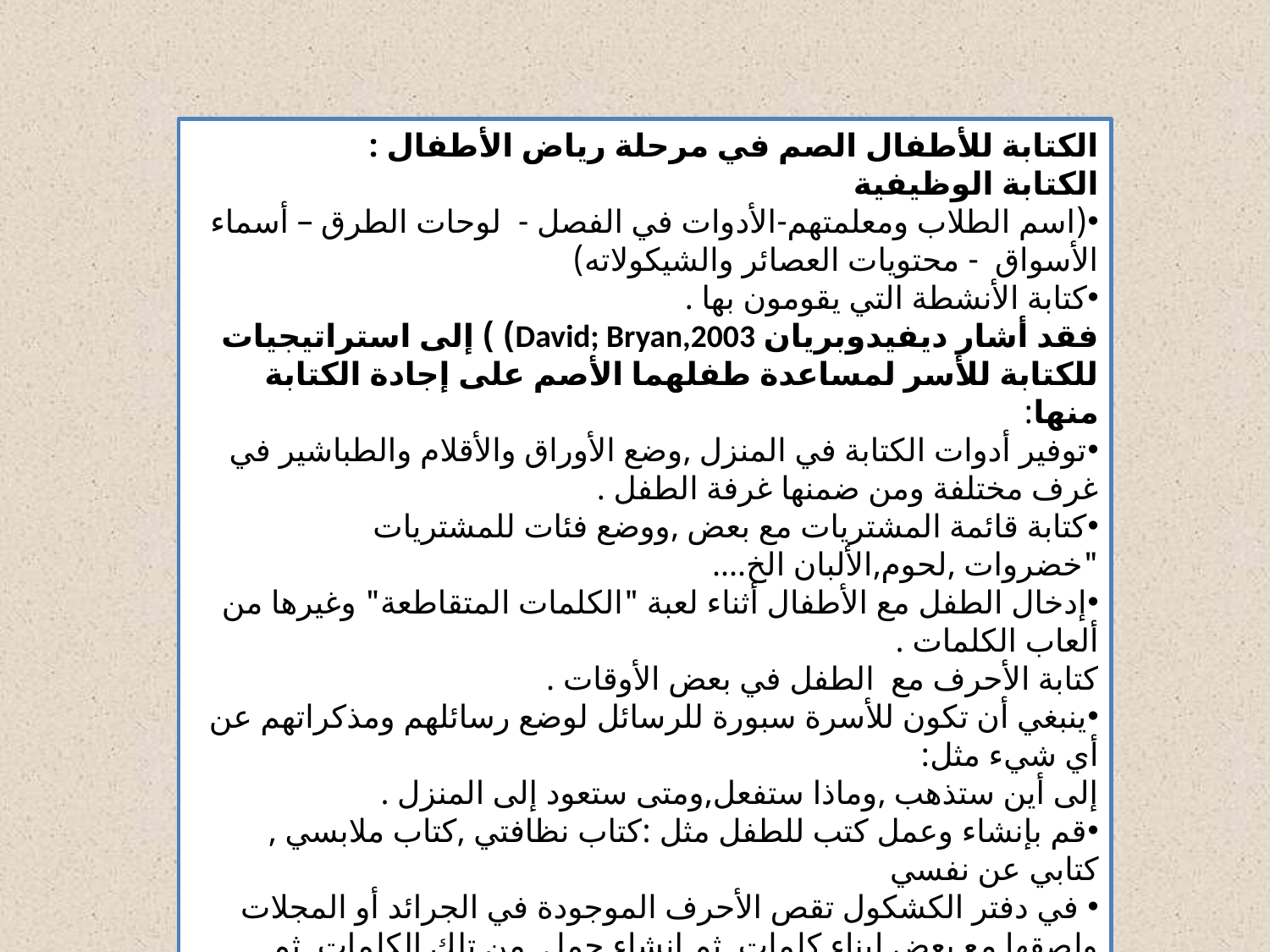

الكتابة للأطفال الصم في مرحلة رياض الأطفال :
الكتابة الوظيفية
(اسم الطلاب ومعلمتهم-الأدوات في الفصل -  لوحات الطرق – أسماء الأسواق  - محتويات العصائر والشيكولاته)
كتابة الأنشطة التي يقومون بها .
فقد أشار ديفيدوبريان David; Bryan,2003) ) إلى استراتيجيات للكتابة للأسر لمساعدة طفلهما الأصم على إجادة الكتابة منها:
توفير أدوات الكتابة في المنزل ,وضع الأوراق والأقلام والطباشير في غرف مختلفة ومن ضمنها غرفة الطفل .
كتابة قائمة المشتريات مع بعض ,ووضع فئات للمشتريات "خضروات ,لحوم,الألبان الخ....
إدخال الطفل مع الأطفال أثناء لعبة "الكلمات المتقاطعة" وغيرها من ألعاب الكلمات .
كتابة الأحرف مع  الطفل في بعض الأوقات .
ينبغي أن تكون للأسرة سبورة للرسائل لوضع رسائلهم ومذكراتهم عن أي شيء مثل:
إلى أين ستذهب ,وماذا ستفعل,ومتى ستعود إلى المنزل .
قم بإنشاء وعمل كتب للطفل مثل :كتاب نظافتي ,كتاب ملابسي , كتابي عن نفسي
 في دفتر الكشكول تقص الأحرف الموجودة في الجرائد أو المجلات  ولصقها مع بعض لبناء كلمات ,ثم إنشاء جمل  من تلك الكلمات .ثم النظر في إنشاء جمل مضحكة من مجموعة الكلمات.